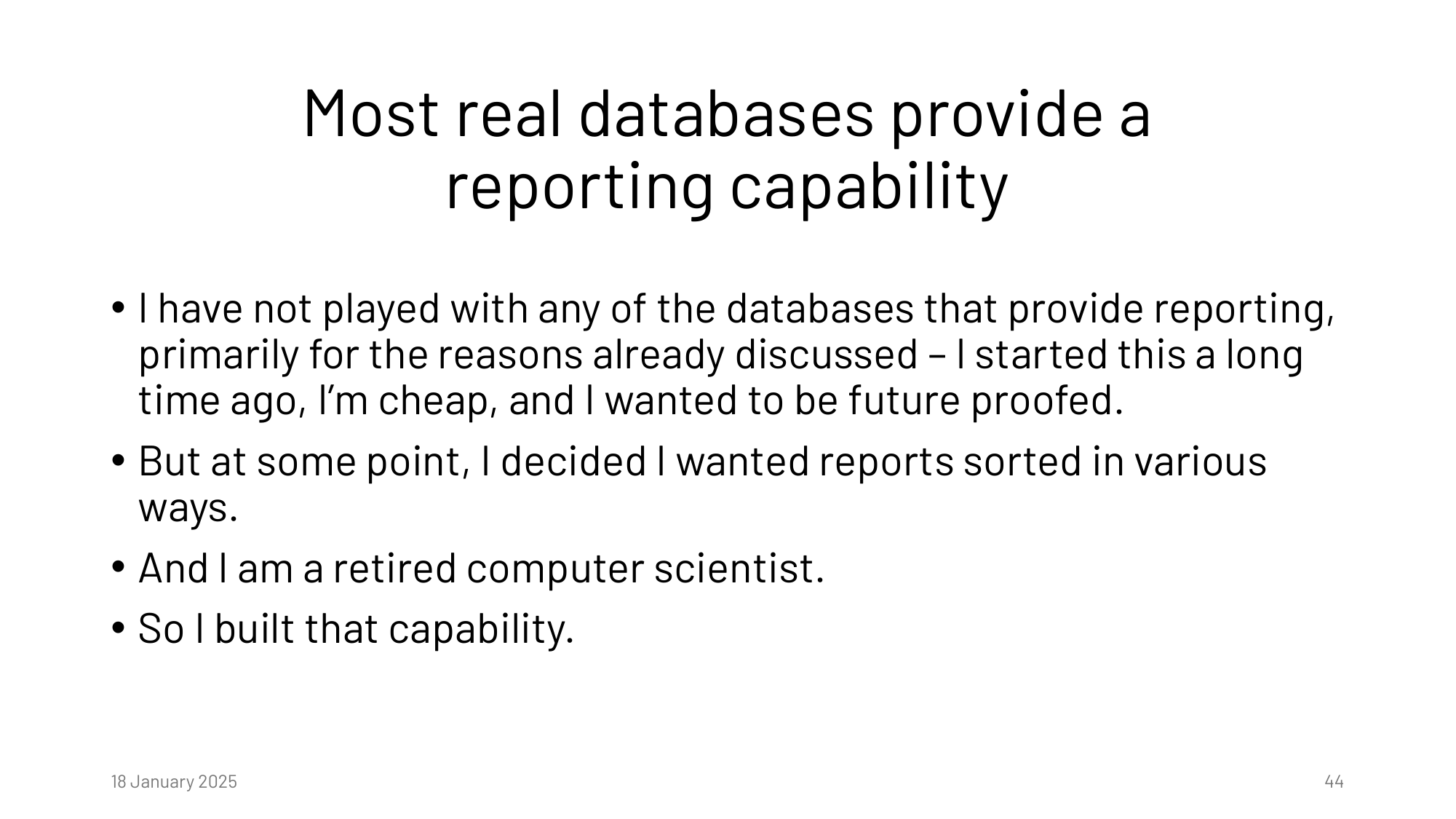

# Most real databases provide a reporting capability
I have not played with any of the databases that provide reporting, primarily for the reasons already discussed – I started this a long time ago, I’m cheap, and I wanted to be future proofed.
But at some point, I decided I wanted reports sorted in various ways.
And I am a retired computer scientist.
So I built that capability.
18 January 2025
44